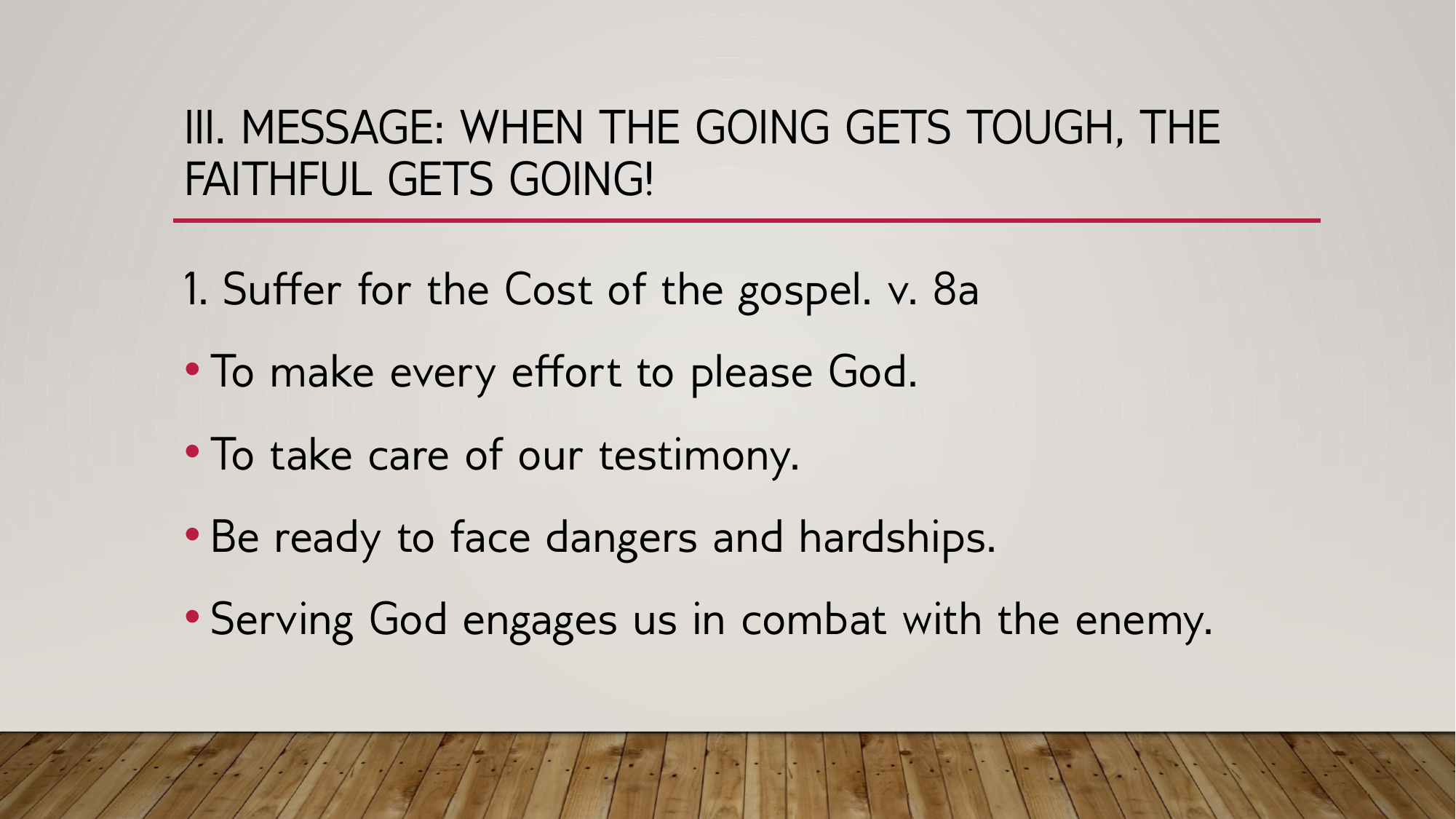

# III. Message: when the going gets tough, the faithful gets going!
1. Suffer for the Cost of the gospel. v. 8a
To make every effort to please God.
To take care of our testimony.
Be ready to face dangers and hardships.
Serving God engages us in combat with the enemy.